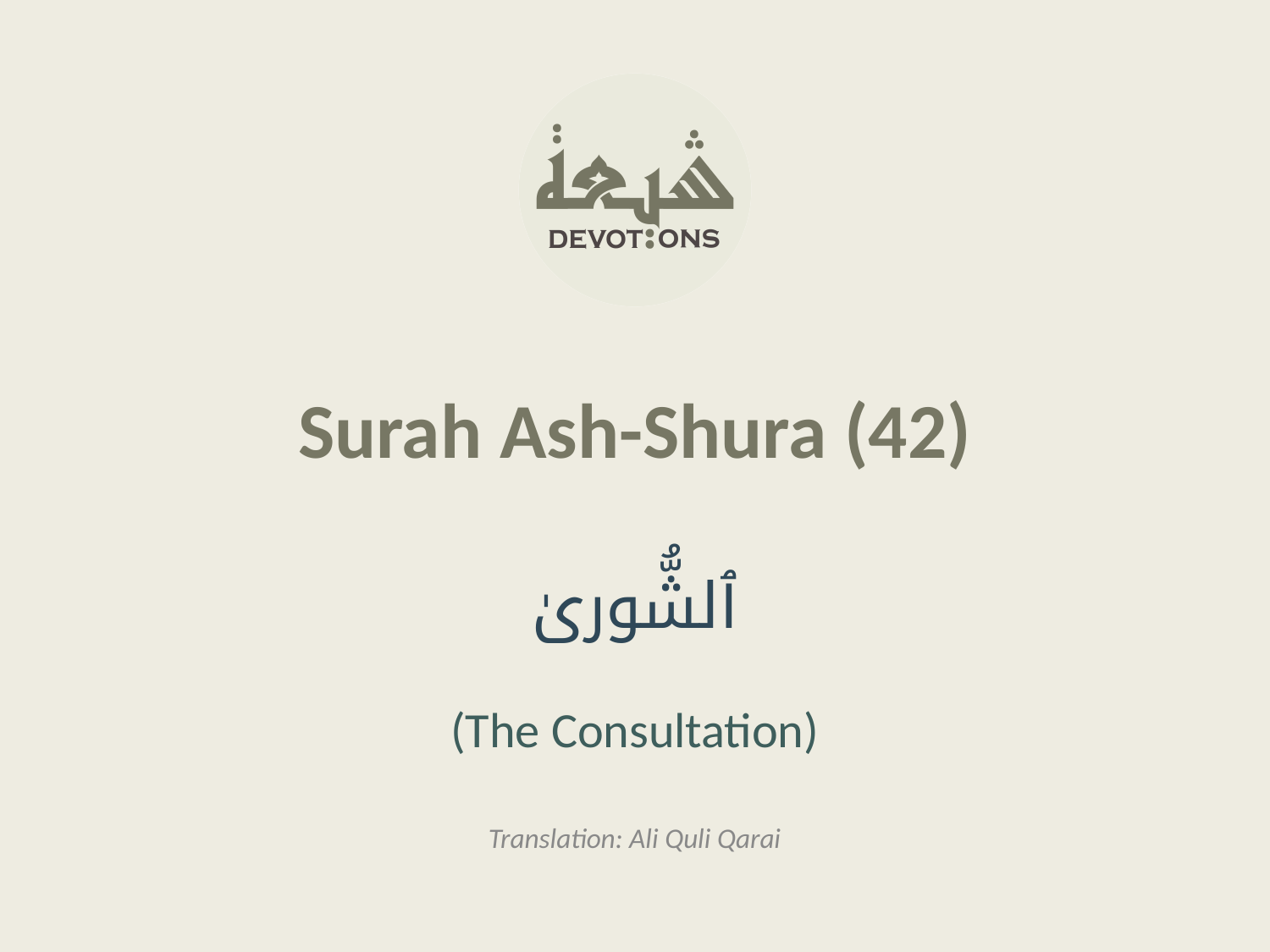

Surah Ash-Shura (42)
ٱلشُّورىٰ
(The Consultation)
Translation: Ali Quli Qarai